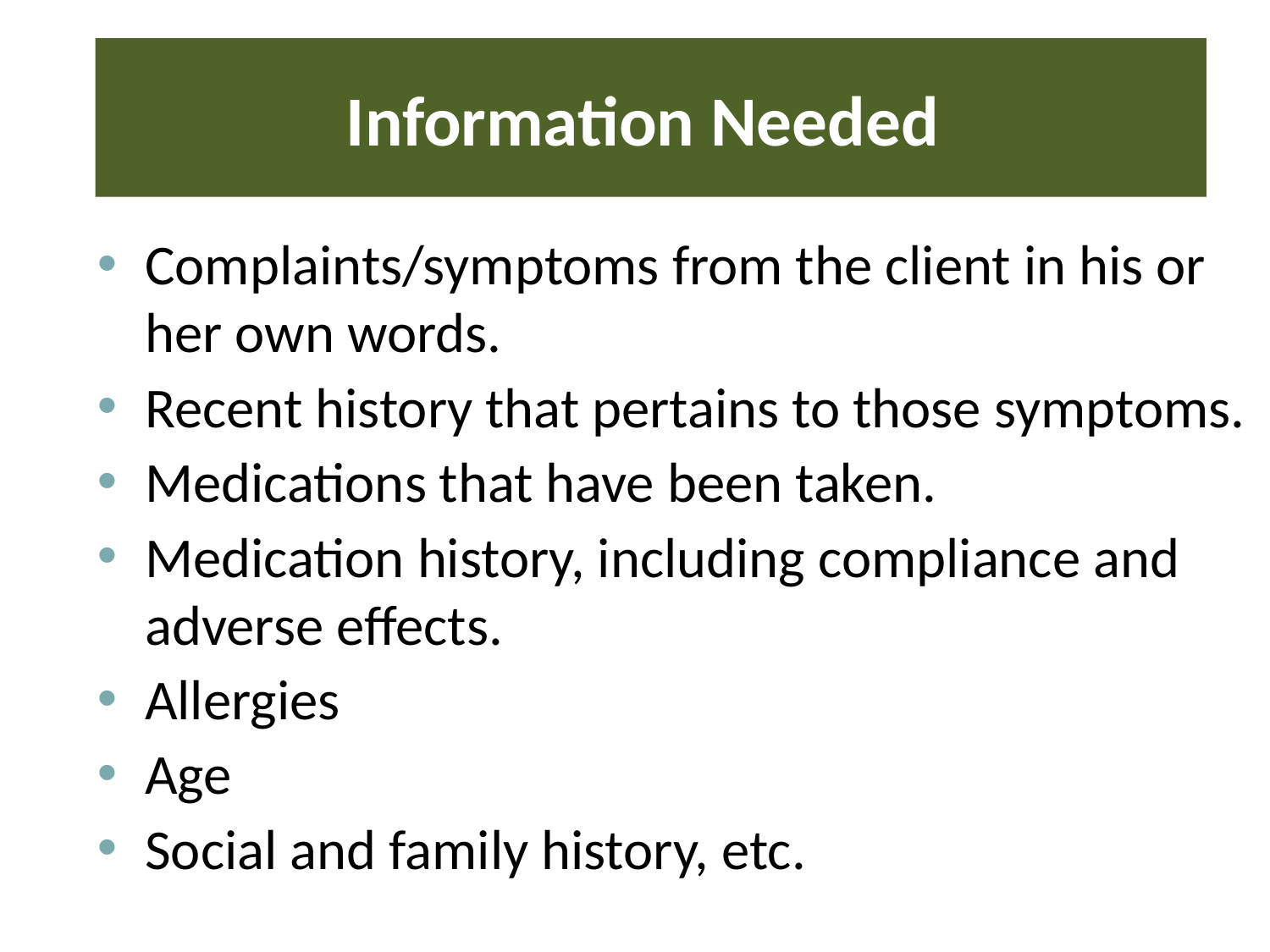

# Information Needed
Complaints/symptoms from the client in his or her own words.
Recent history that pertains to those symptoms.
Medications that have been taken.
Medication history, including compliance and adverse effects.
Allergies
Age
Social and family history, etc.